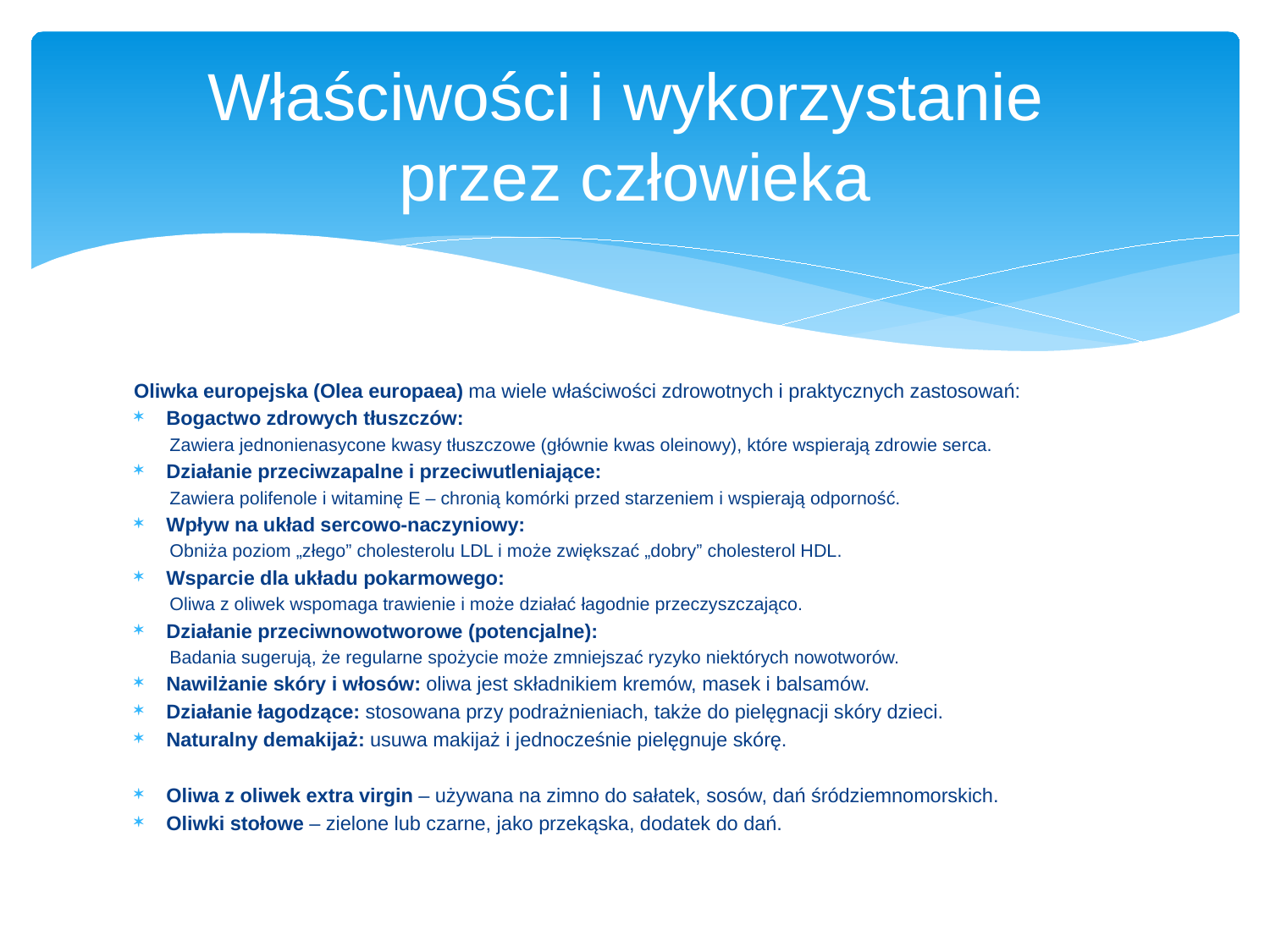

# Właściwości i wykorzystanie przez człowieka
Oliwka europejska (Olea europaea) ma wiele właściwości zdrowotnych i praktycznych zastosowań:
Bogactwo zdrowych tłuszczów:
Zawiera jednonienasycone kwasy tłuszczowe (głównie kwas oleinowy), które wspierają zdrowie serca.
Działanie przeciwzapalne i przeciwutleniające:
Zawiera polifenole i witaminę E – chronią komórki przed starzeniem i wspierają odporność.
Wpływ na układ sercowo-naczyniowy:
Obniża poziom „złego” cholesterolu LDL i może zwiększać „dobry” cholesterol HDL.
Wsparcie dla układu pokarmowego:
Oliwa z oliwek wspomaga trawienie i może działać łagodnie przeczyszczająco.
Działanie przeciwnowotworowe (potencjalne):
Badania sugerują, że regularne spożycie może zmniejszać ryzyko niektórych nowotworów.
Nawilżanie skóry i włosów: oliwa jest składnikiem kremów, masek i balsamów.
Działanie łagodzące: stosowana przy podrażnieniach, także do pielęgnacji skóry dzieci.
Naturalny demakijaż: usuwa makijaż i jednocześnie pielęgnuje skórę.

Oliwa z oliwek extra virgin – używana na zimno do sałatek, sosów, dań śródziemnomorskich.
Oliwki stołowe – zielone lub czarne, jako przekąska, dodatek do dań.